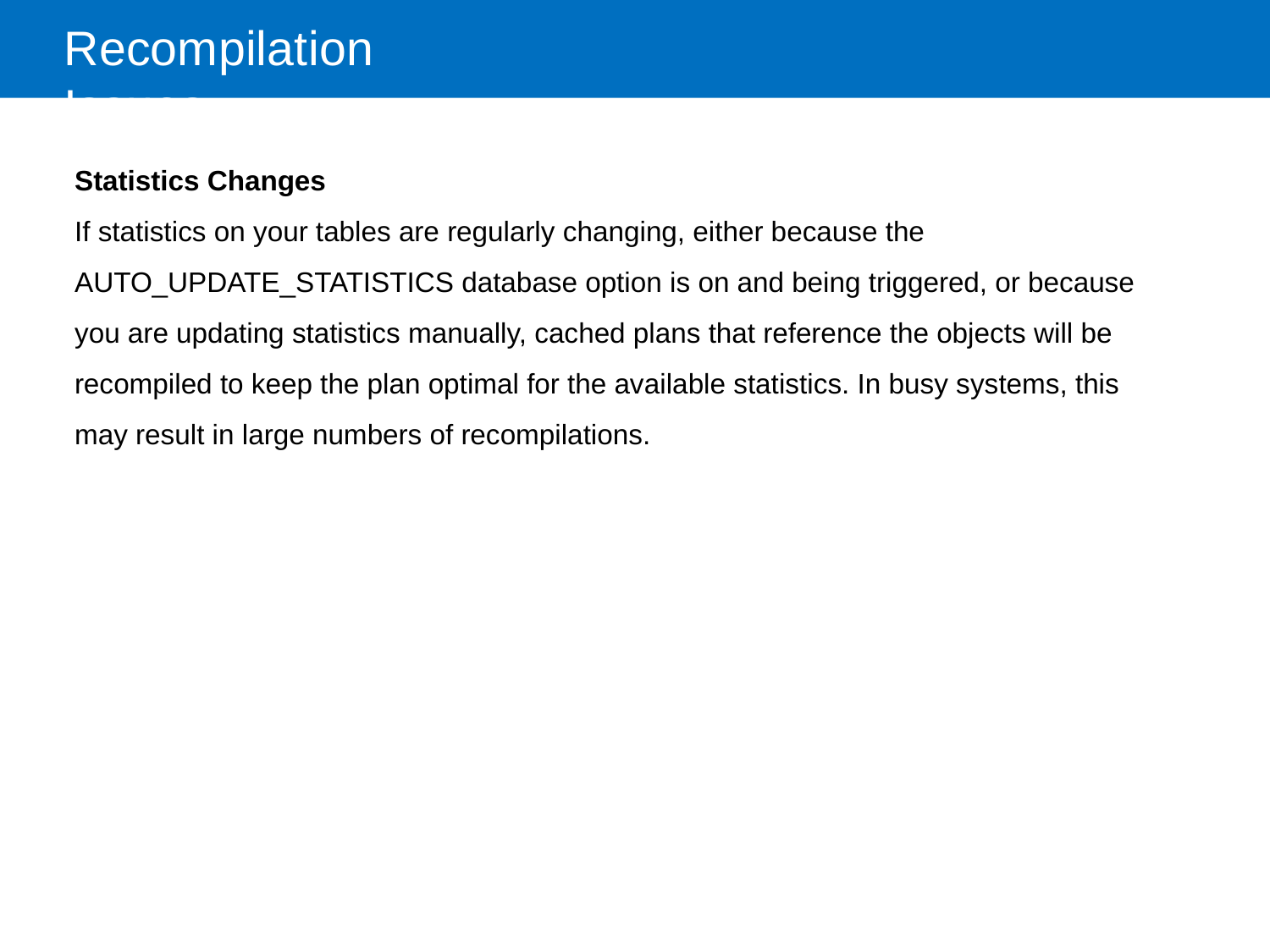

# Recompilation Issues
Statistics Changes
If statistics on your tables are regularly changing, either because the AUTO_UPDATE_STATISTICS database option is on and being triggered, or because you are updating statistics manually, cached plans that reference the objects will be recompiled to keep the plan optimal for the available statistics. In busy systems, this may result in large numbers of recompilations.